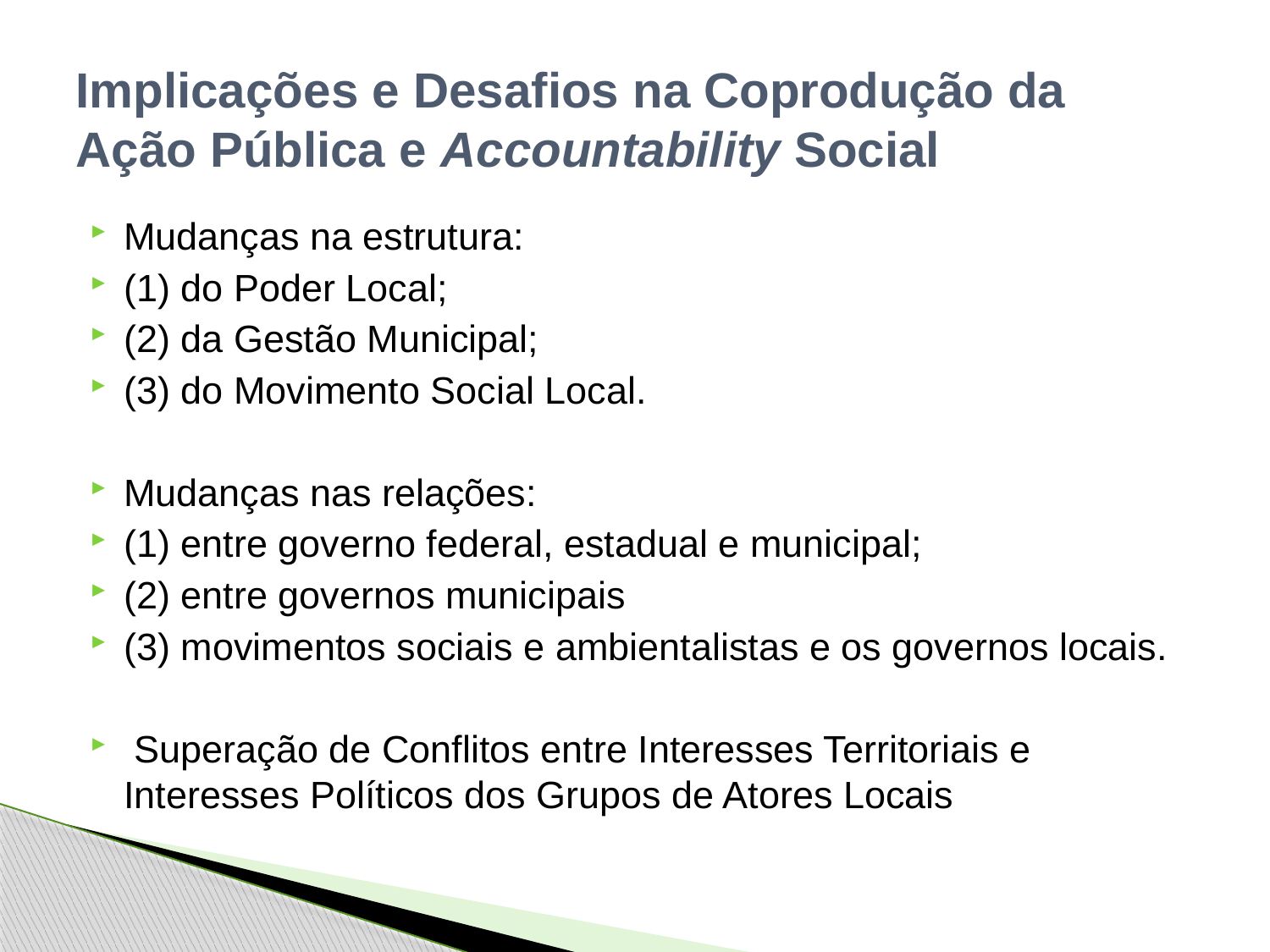

# Implicações e Desafios na Coprodução da Ação Pública e Accountability Social
Mudanças na estrutura:
(1) do Poder Local;
(2) da Gestão Municipal;
(3) do Movimento Social Local.

Mudanças nas relações:
(1) entre governo federal, estadual e municipal;
(2) entre governos municipais
(3) movimentos sociais e ambientalistas e os governos locais.

 Superação de Conflitos entre Interesses Territoriais e Interesses Políticos dos Grupos de Atores Locais